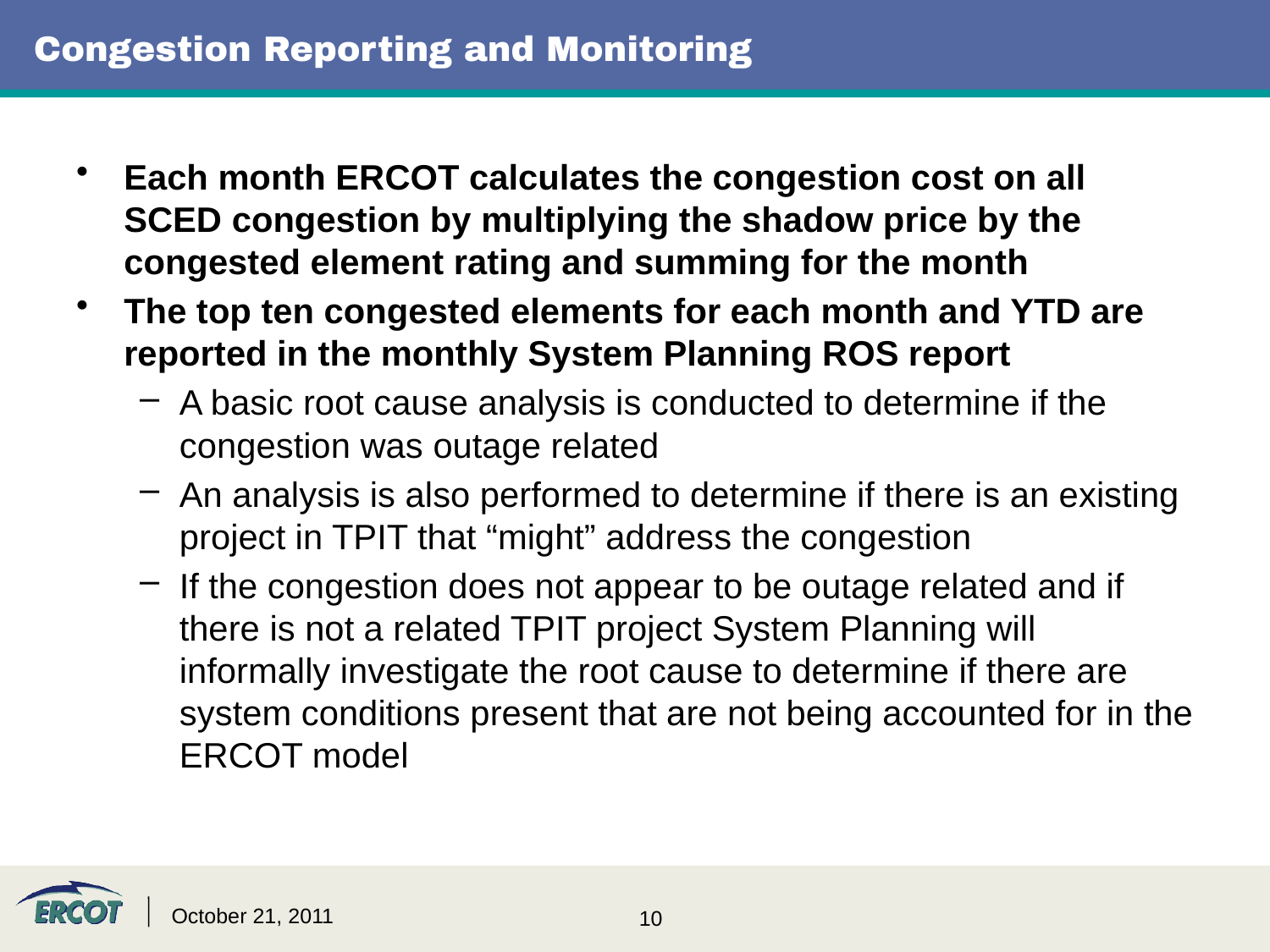

# Congestion Reporting and Monitoring
Each month ERCOT calculates the congestion cost on all SCED congestion by multiplying the shadow price by the congested element rating and summing for the month
The top ten congested elements for each month and YTD are reported in the monthly System Planning ROS report
A basic root cause analysis is conducted to determine if the congestion was outage related
An analysis is also performed to determine if there is an existing project in TPIT that “might” address the congestion
If the congestion does not appear to be outage related and if there is not a related TPIT project System Planning will informally investigate the root cause to determine if there are system conditions present that are not being accounted for in the ERCOT model
October 21, 2011